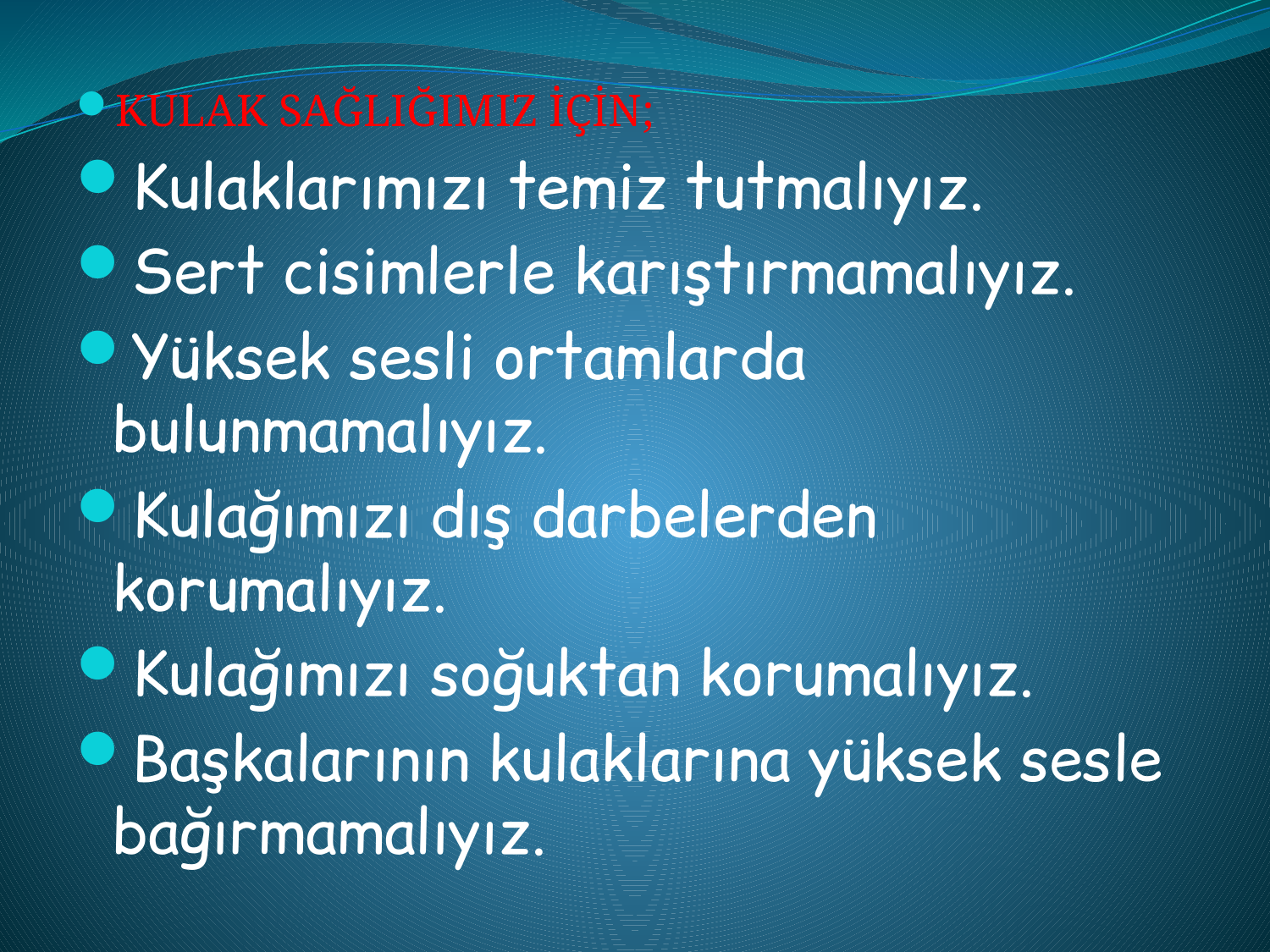

KULAK SAĞLIĞIMIZ İÇİN;
Kulaklarımızı temiz tutmalıyız.
Sert cisimlerle karıştırmamalıyız.
Yüksek sesli ortamlarda bulunmamalıyız.
Kulağımızı dış darbelerden korumalıyız.
Kulağımızı soğuktan korumalıyız.
Başkalarının kulaklarına yüksek sesle bağırmamalıyız.